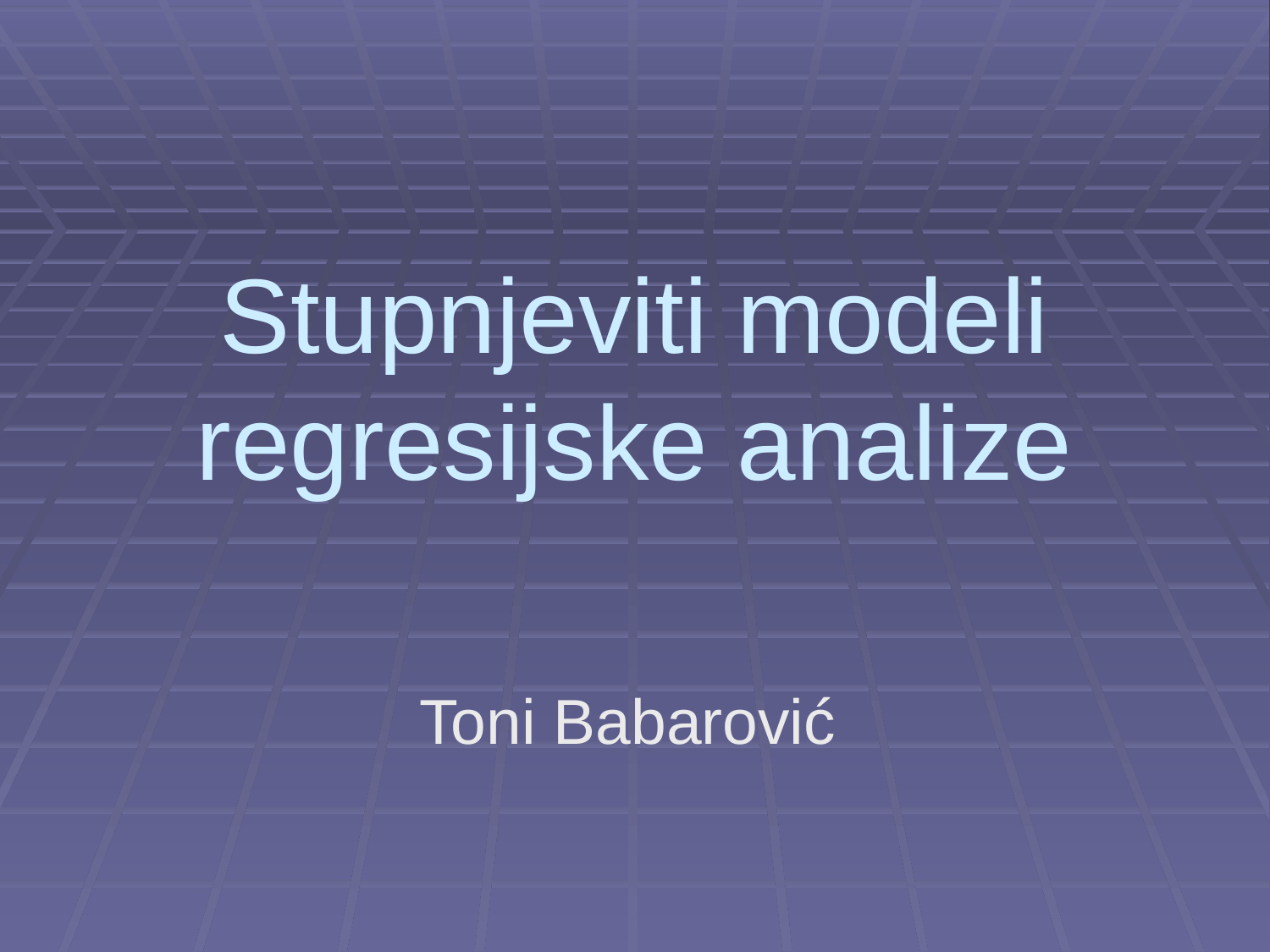

# Stupnjeviti modeli regresijske analize
Toni Babarović